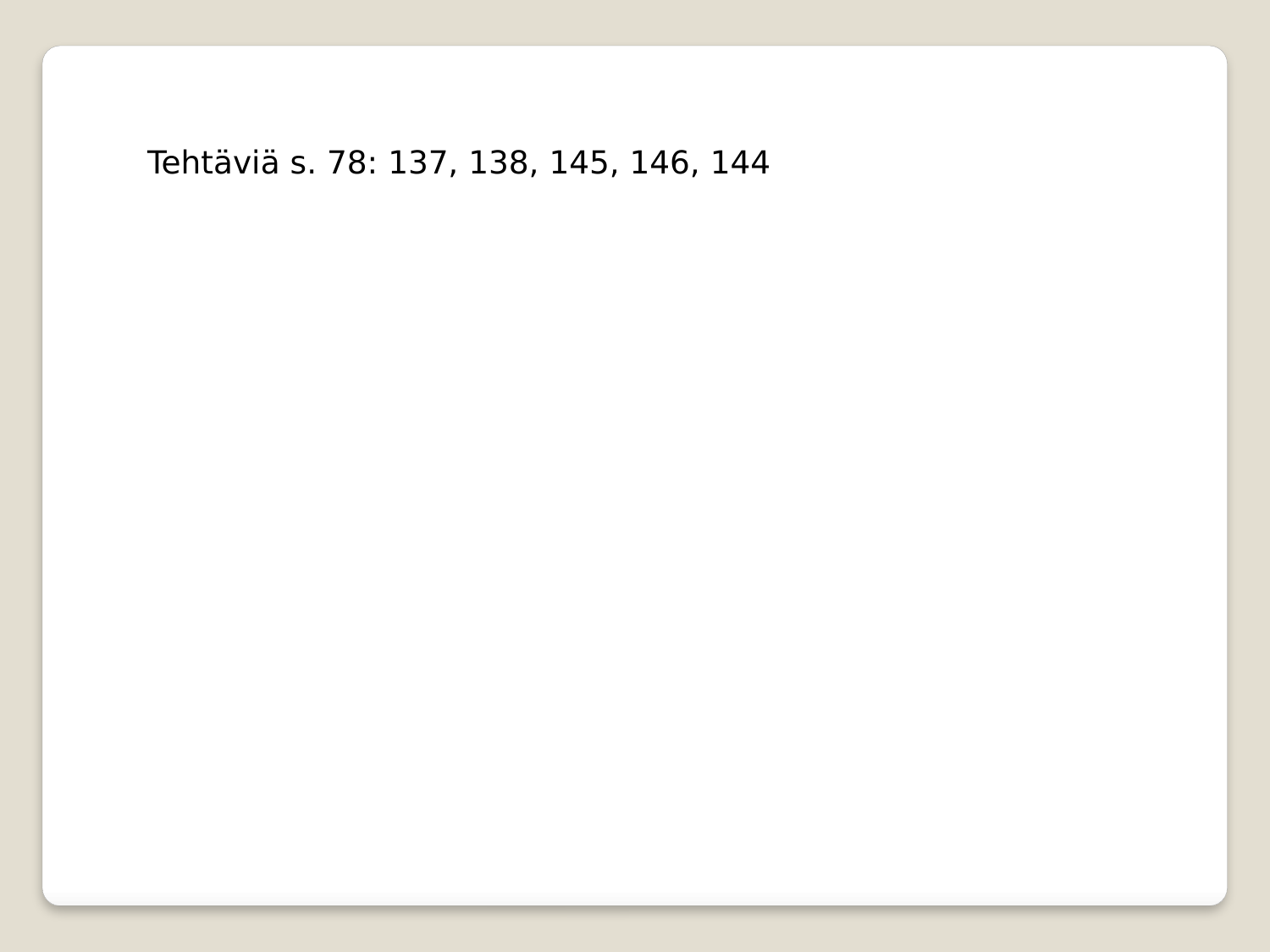

Tehtäviä s. 78: 137, 138, 145, 146, 144